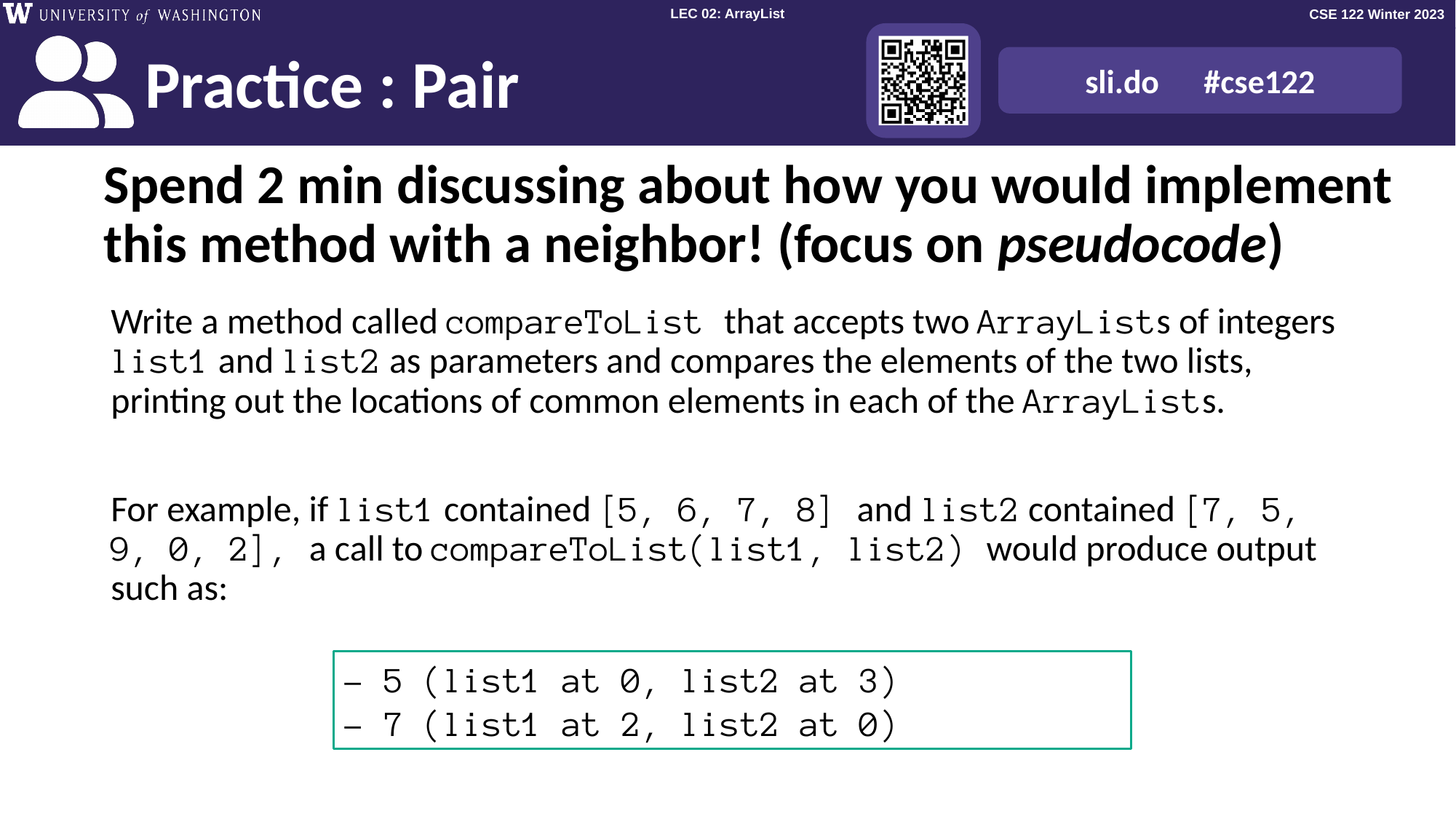

# Spend 2 min discussing about how you would implement this method with a neighbor! (focus on pseudocode)
Write a method called compareToList that accepts two ArrayLists of integers list1 and list2 as parameters and compares the elements of the two lists, printing out the locations of common elements in each of the ArrayLists.

For example, if list1 contained [5, 6, 7, 8] and list2 contained [7, 5, 9, 0, 2], a call to compareToList(list1, list2) would produce output such as:
- 5 (list1 at 0, list2 at 3)
- 7 (list1 at 2, list2 at 0)